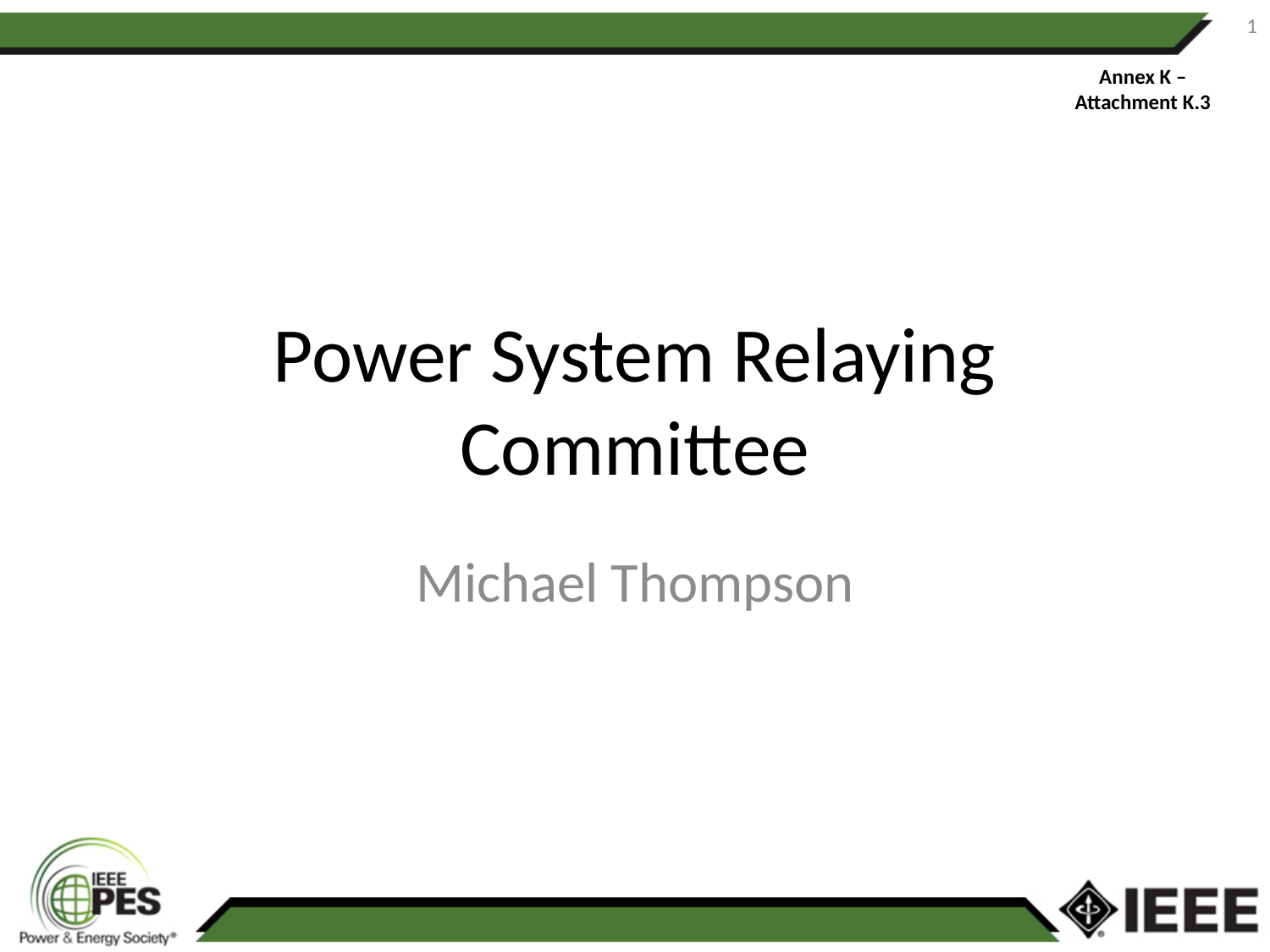

1
Annex K –
Attachment K.3
# Power System Relaying Committee
Michael Thompson